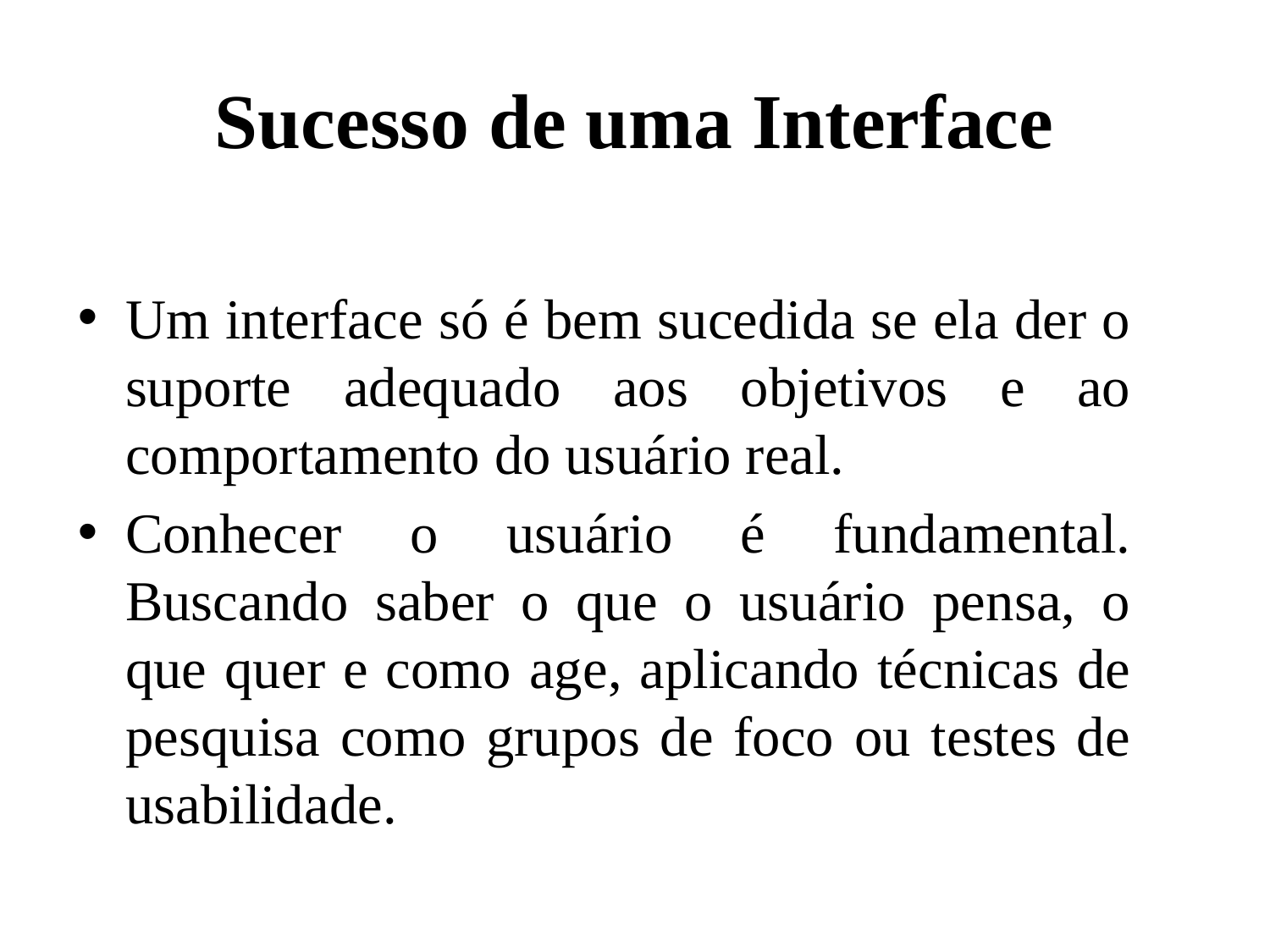

# Sucesso de uma Interface
Um interface só é bem sucedida se ela der o suporte adequado aos objetivos e ao comportamento do usuário real.
Conhecer o usuário é fundamental. Buscando saber o que o usuário pensa, o que quer e como age, aplicando técnicas de pesquisa como grupos de foco ou testes de usabilidade.